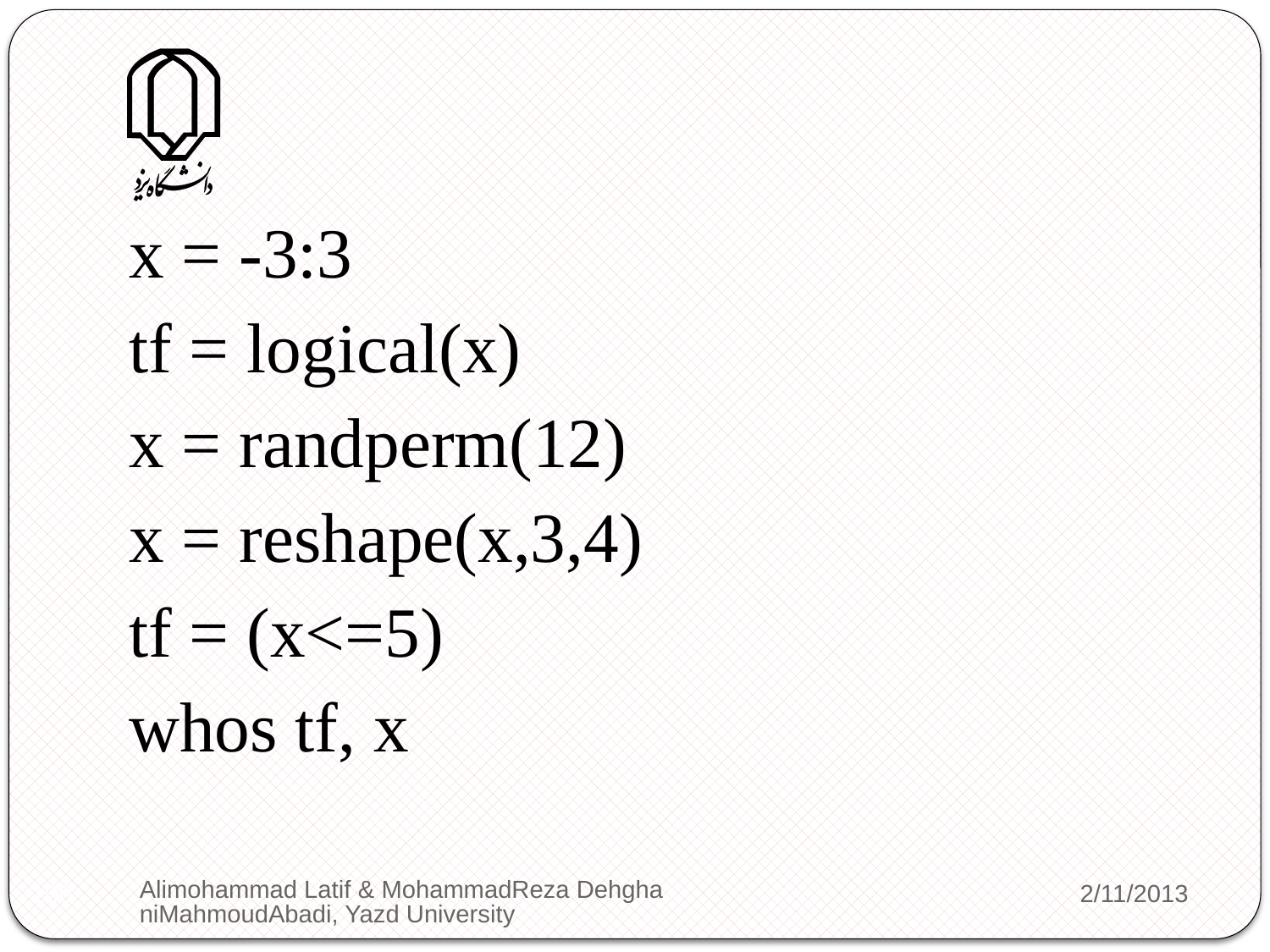

x = -3:3
tf = logical(x)
x = randperm(12)
x = reshape(x,3,4)
tf = (x<=5)
whos tf, x
Alimohammad Latif & MohammadReza DehghaniMahmoudAbadi, Yazd University
2/11/2013
100